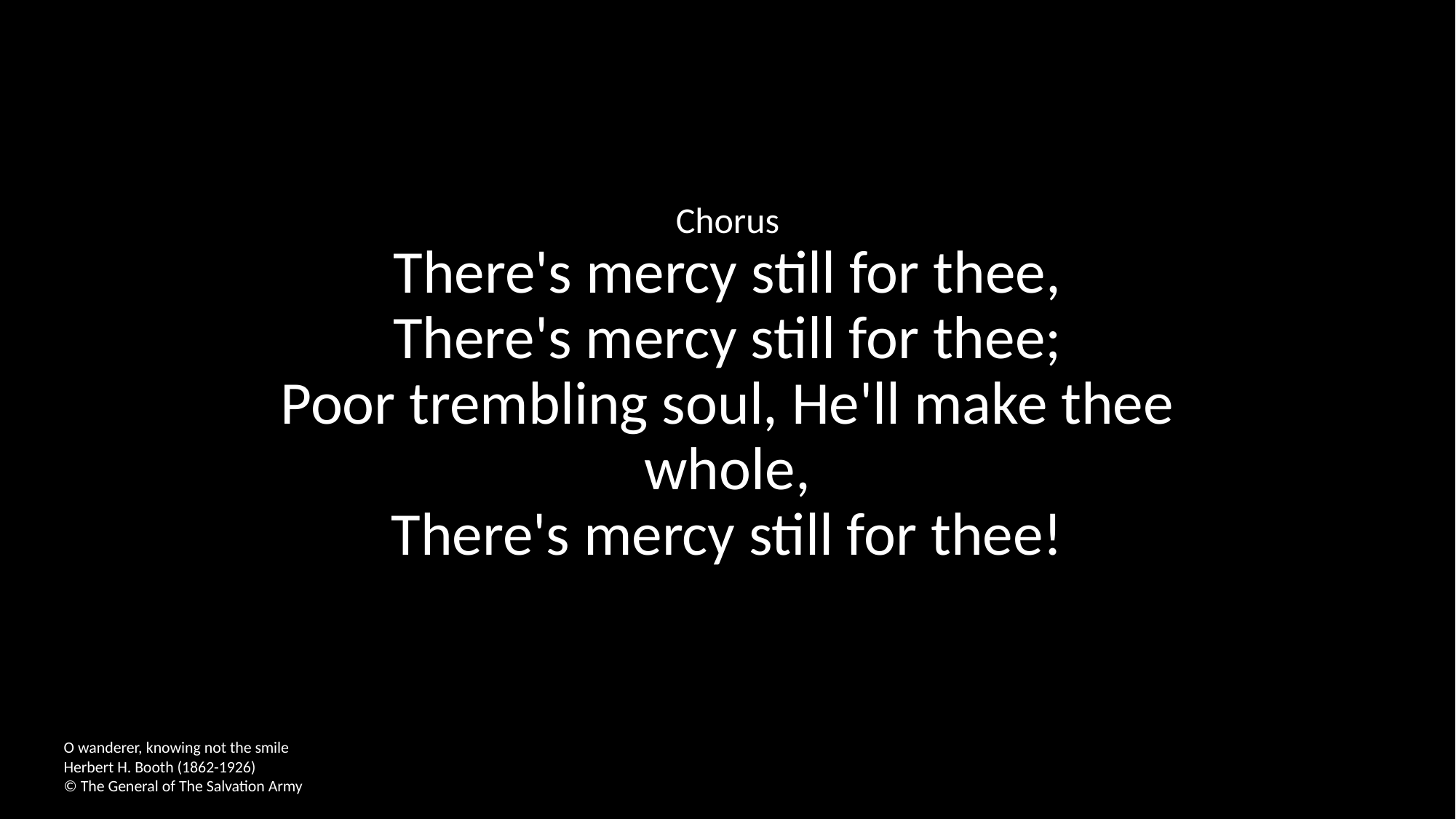

Chorus
There's mercy still for thee,
There's mercy still for thee;
Poor trembling soul, He'll make thee whole,
There's mercy still for thee!
O wanderer, knowing not the smile
Herbert H. Booth (1862-1926)
© The General of The Salvation Army